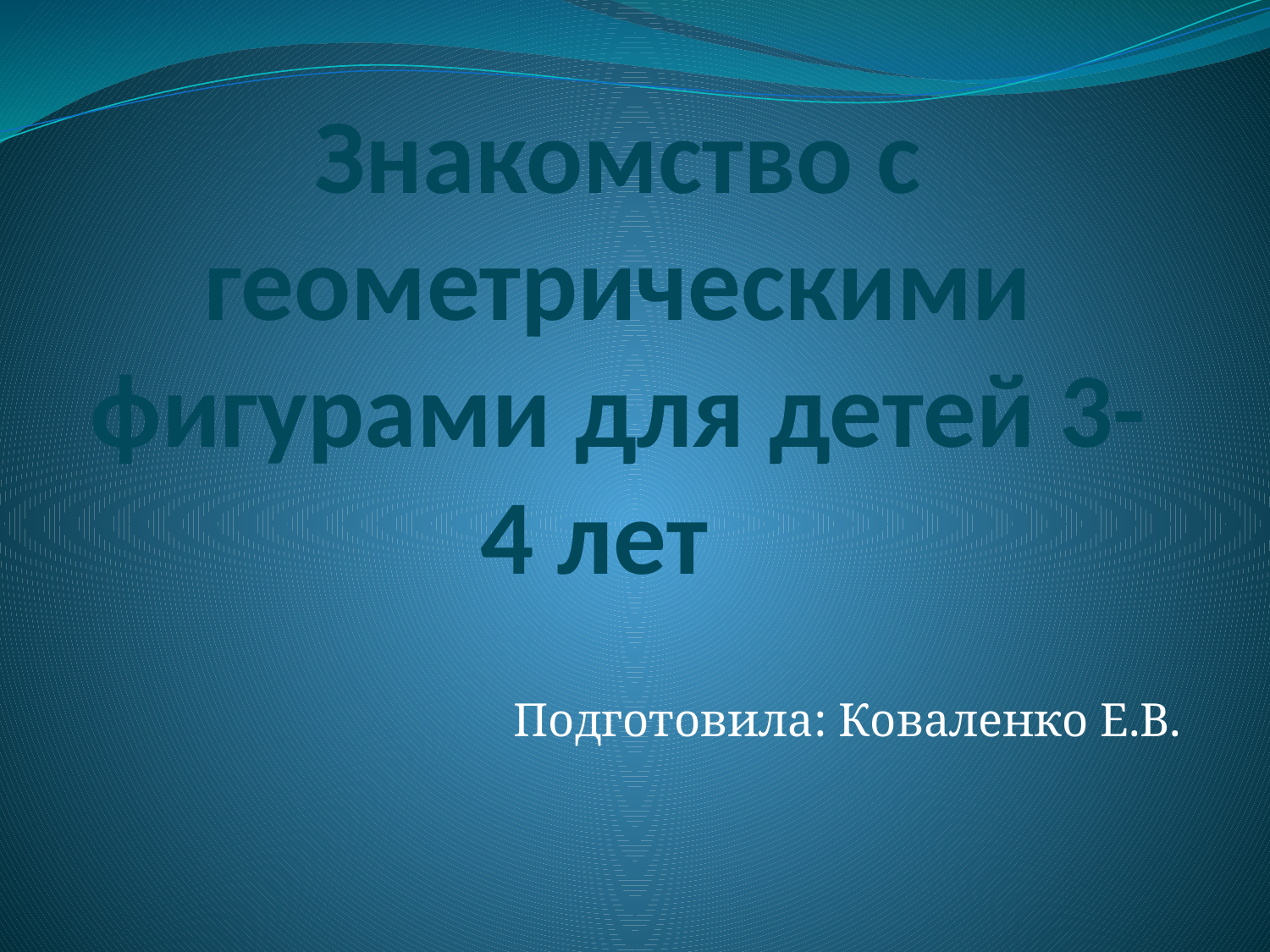

# Знакомство с геометрическими фигурами для детей 3-4 лет
Подготовила: Коваленко Е.В.